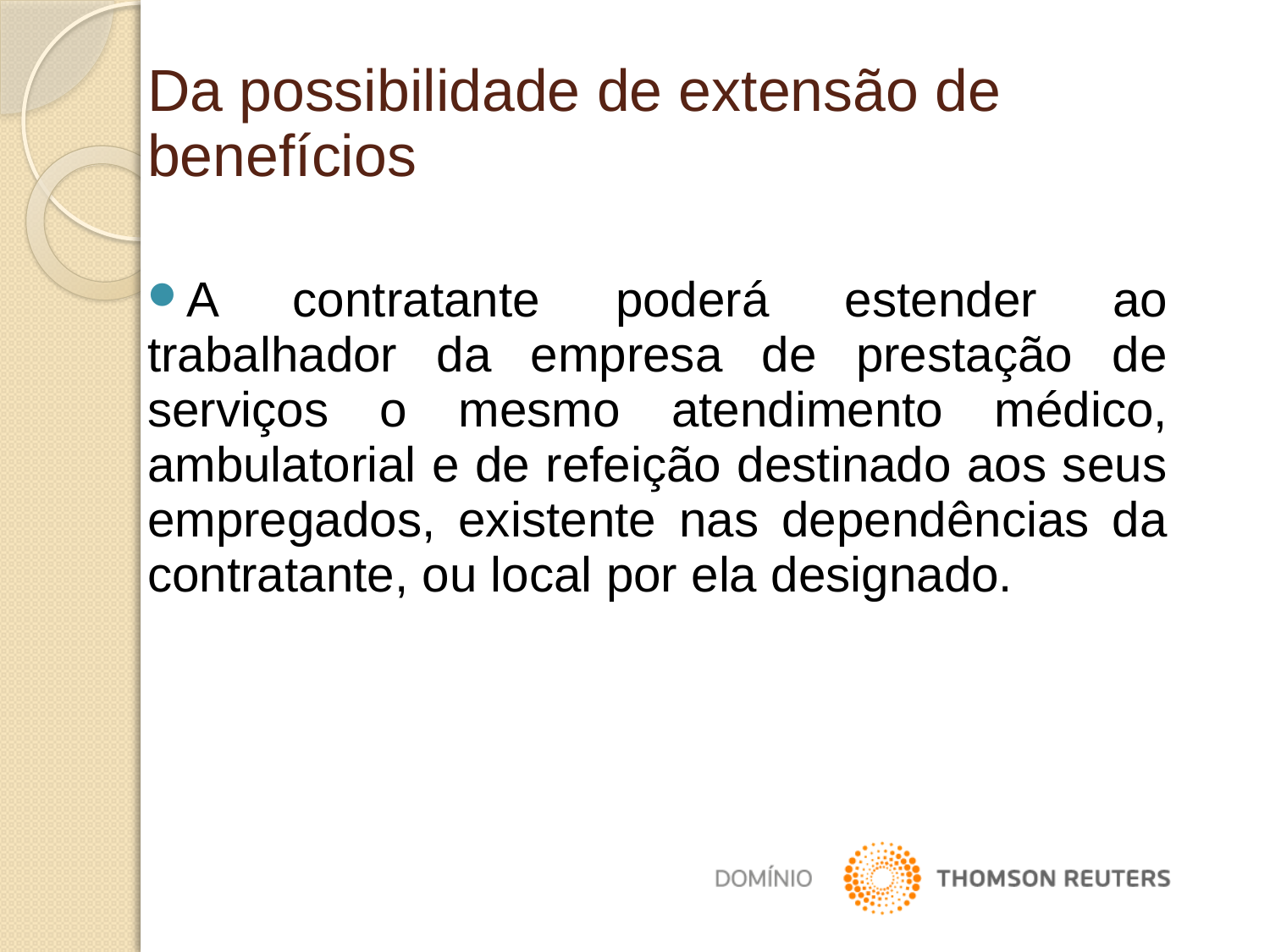

Da possibilidade de extensão de benefícios
A contratante poderá estender ao trabalhador da empresa de prestação de serviços o mesmo atendimento médico, ambulatorial e de refeição destinado aos seus empregados, existente nas dependências da contratante, ou local por ela designado.